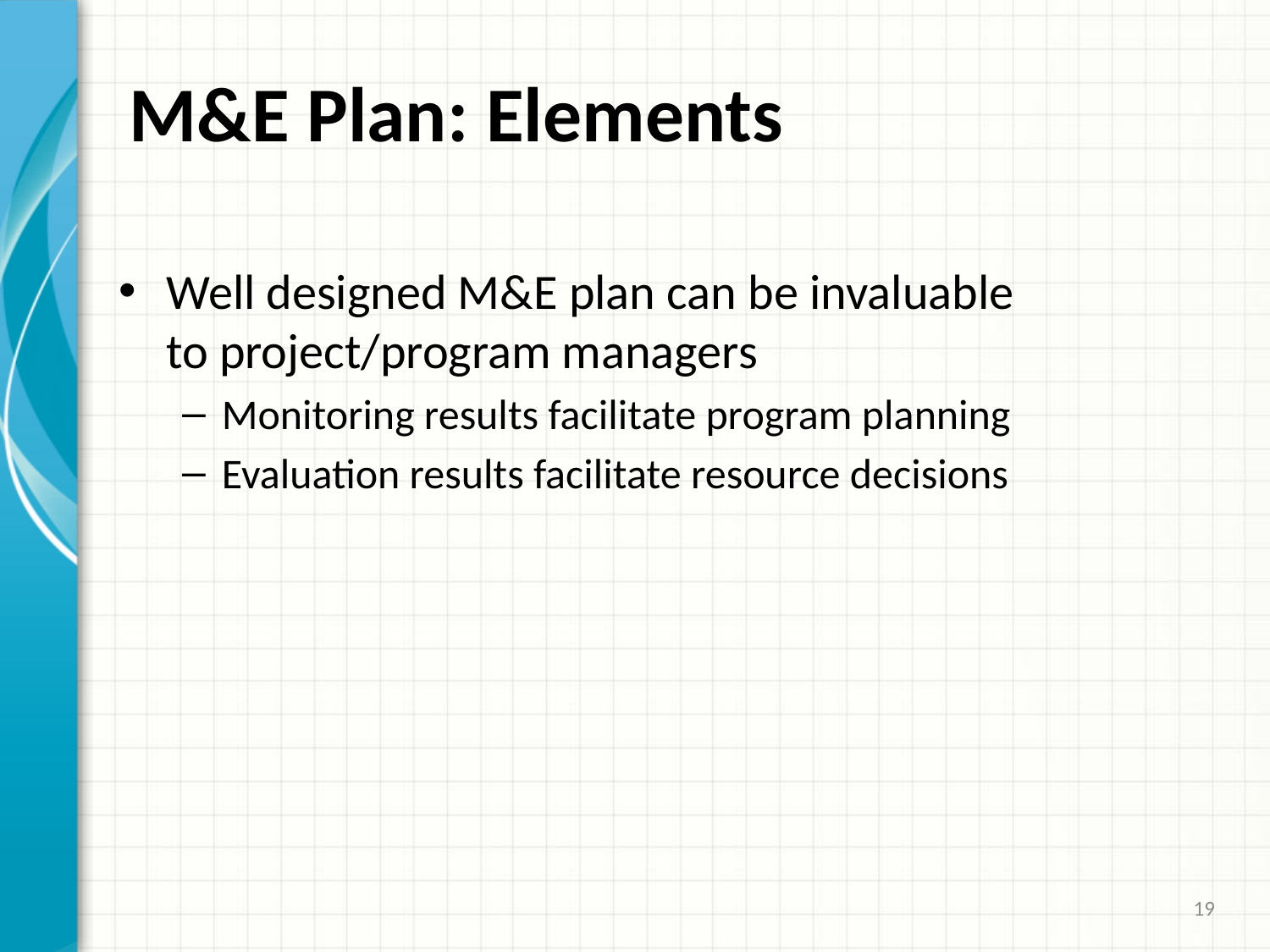

# M&E Plan: Elements
Well designed M&E plan can be invaluable
to project/program managers
Monitoring results facilitate program planning
Evaluation results facilitate resource decisions

19